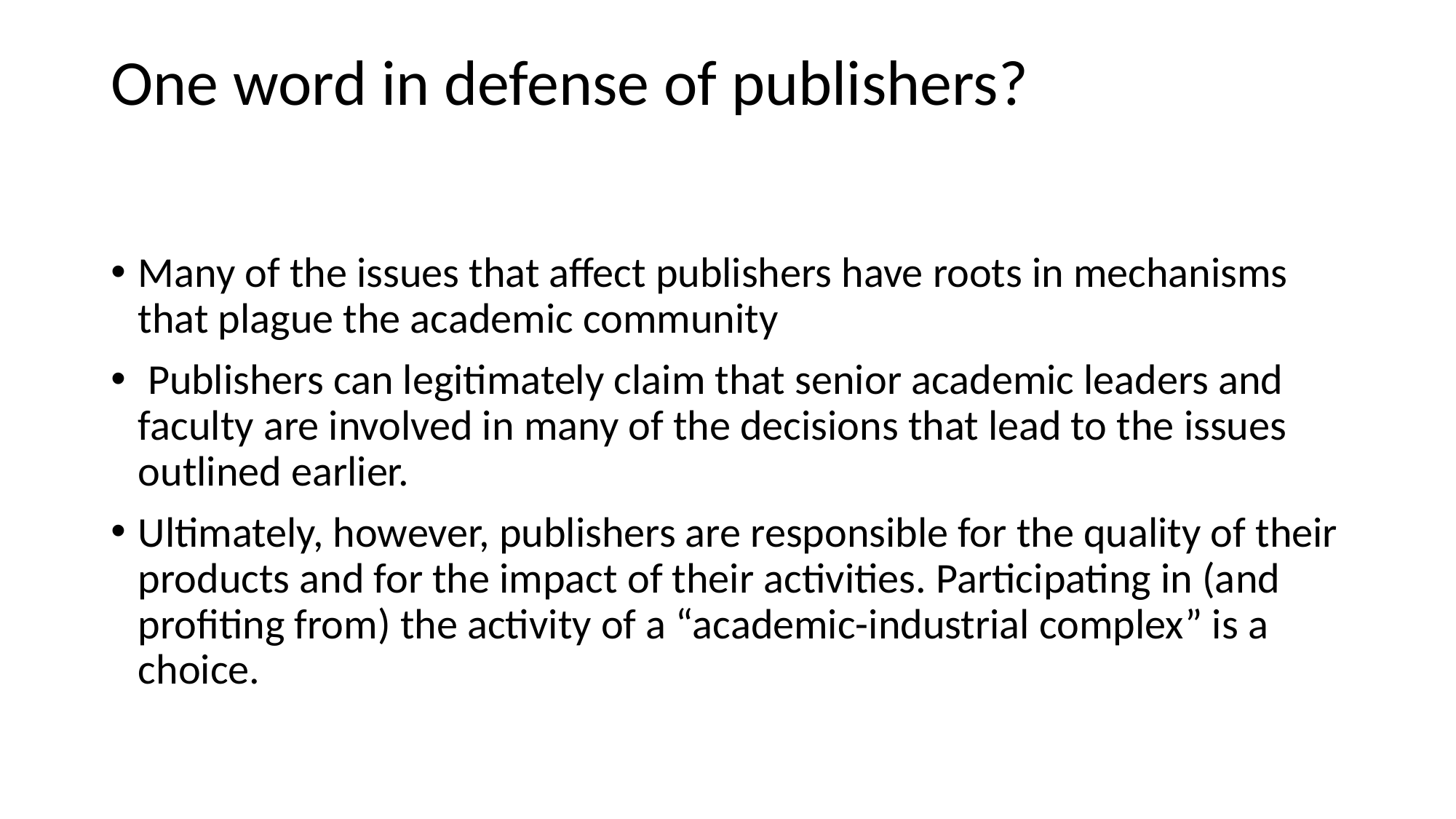

# One word in defense of publishers?

Many of the issues that affect publishers have roots in mechanisms that plague the academic community
 Publishers can legitimately claim that senior academic leaders and faculty are involved in many of the decisions that lead to the issues outlined earlier.
Ultimately, however, publishers are responsible for the quality of their products and for the impact of their activities. Participating in (and profiting from) the activity of a “academic-industrial complex” is a choice.